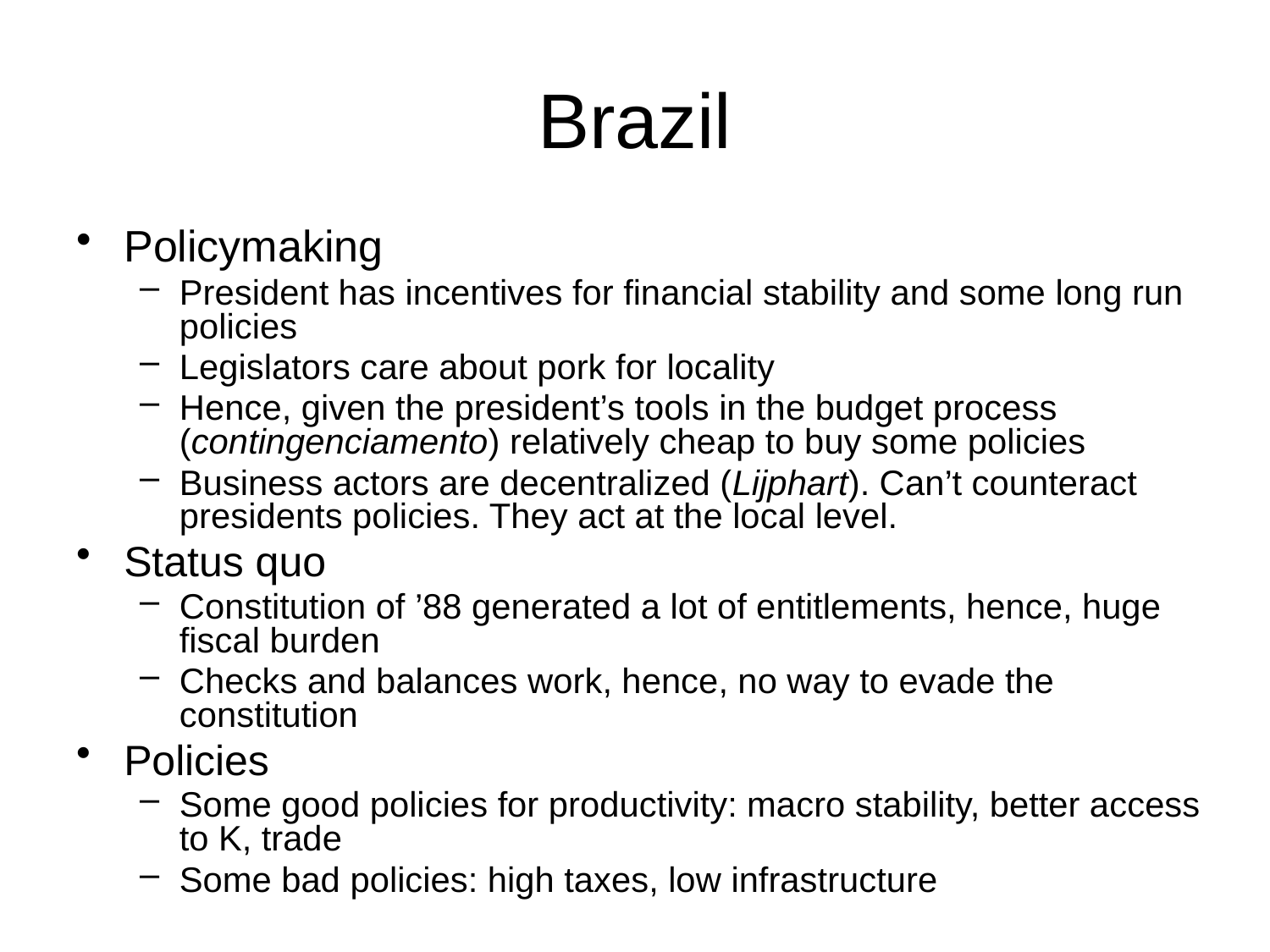

# Brazil
Policymaking
President has incentives for financial stability and some long run policies
Legislators care about pork for locality
Hence, given the president’s tools in the budget process (contingenciamento) relatively cheap to buy some policies
Business actors are decentralized (Lijphart). Can’t counteract presidents policies. They act at the local level.
Status quo
Constitution of ’88 generated a lot of entitlements, hence, huge fiscal burden
Checks and balances work, hence, no way to evade the constitution
Policies
Some good policies for productivity: macro stability, better access to K, trade
Some bad policies: high taxes, low infrastructure